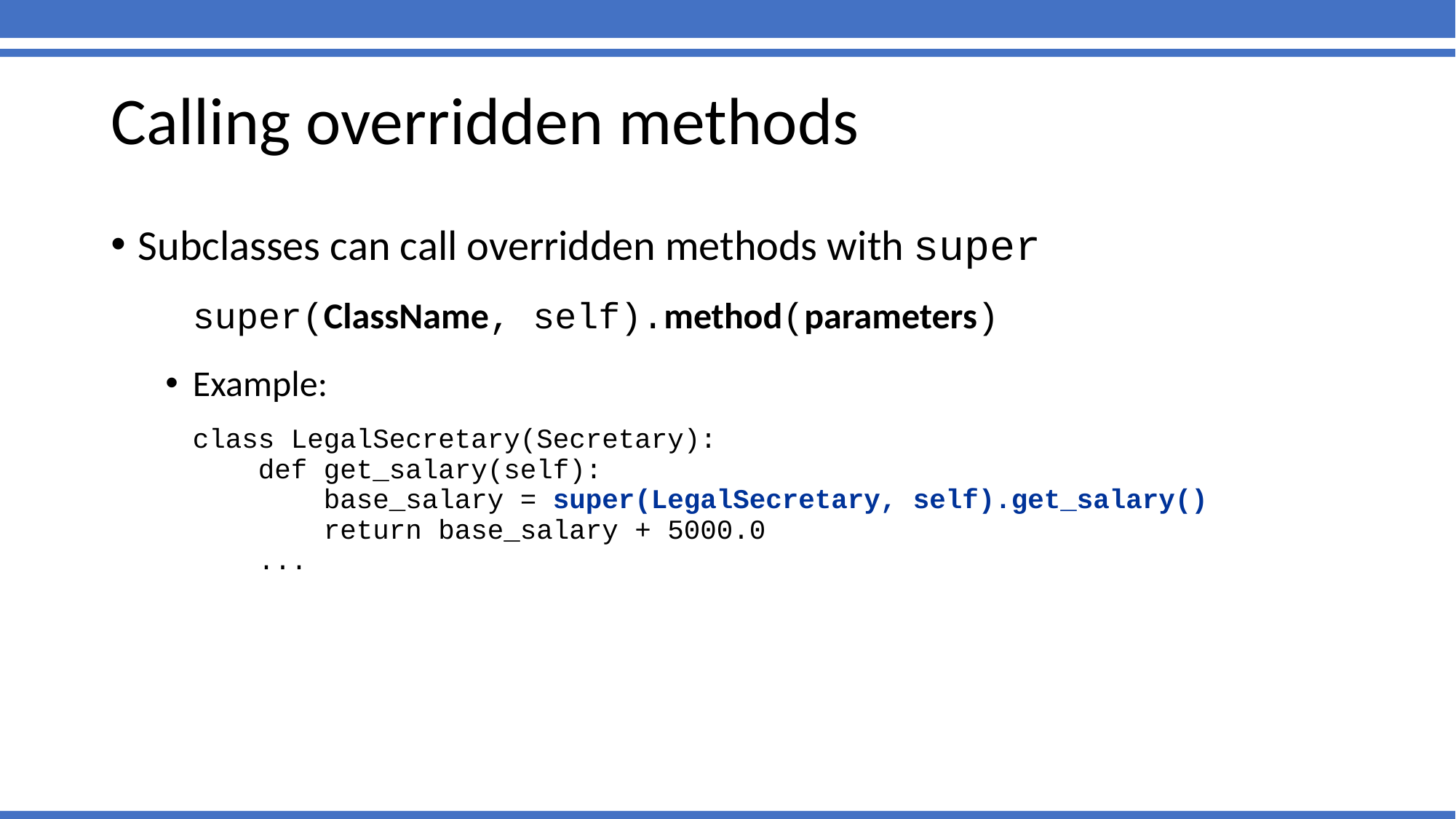

Calling overridden methods
Subclasses can call overridden methods with super

	super(ClassName, self).method(parameters)

Example:

	class LegalSecretary(Secretary):
	    def get_salary(self):
	        base_salary = super(LegalSecretary, self).get_salary()
	        return base_salary + 5000.0
	    ...